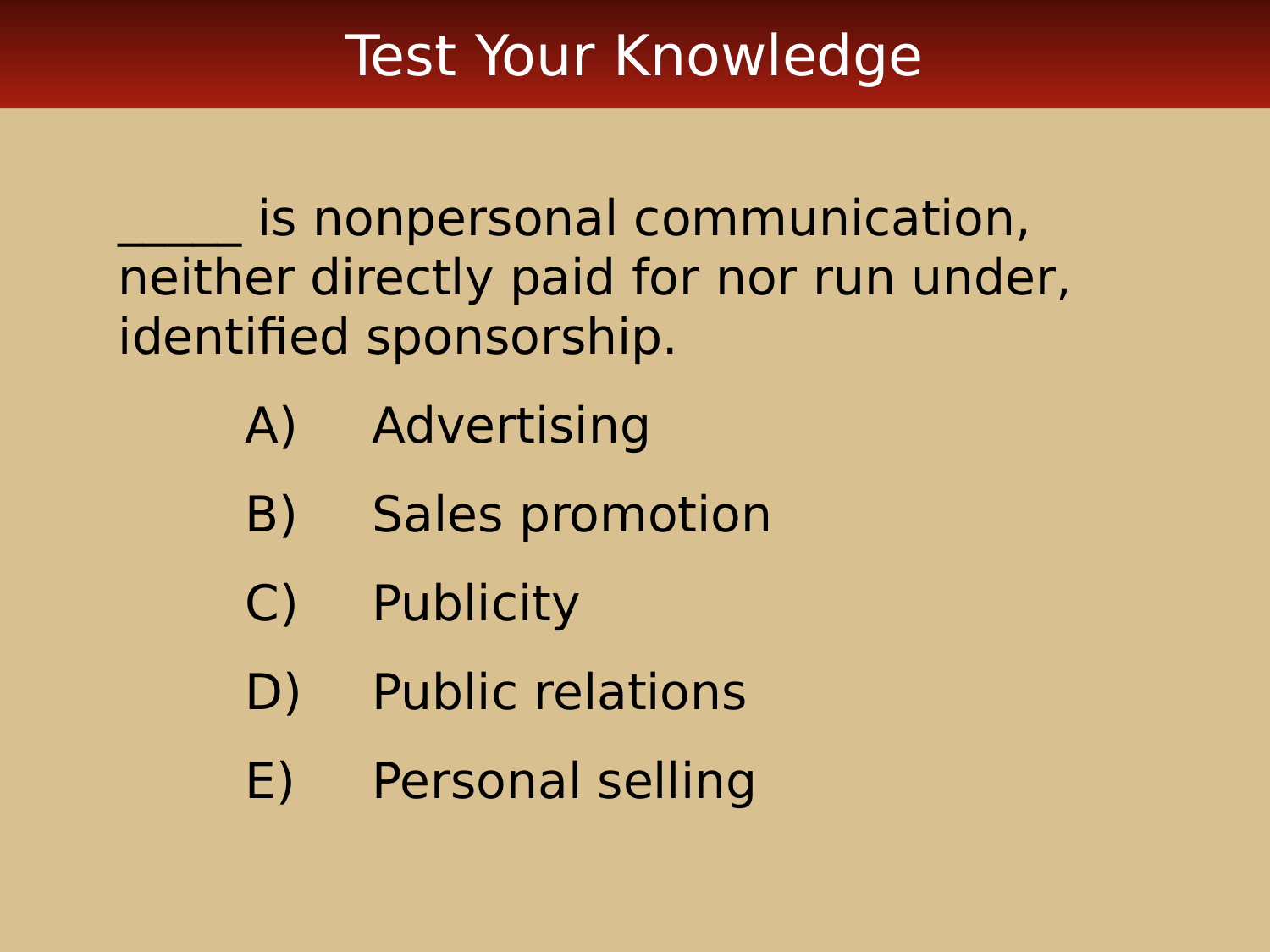

# Test Your Knowledge
_____ is nonpersonal communication, neither directly paid for nor run under, identified sponsorship.
	A)	Advertising
	B)	Sales promotion
	C)	Publicity
	D)	Public relations
	E)	Personal selling